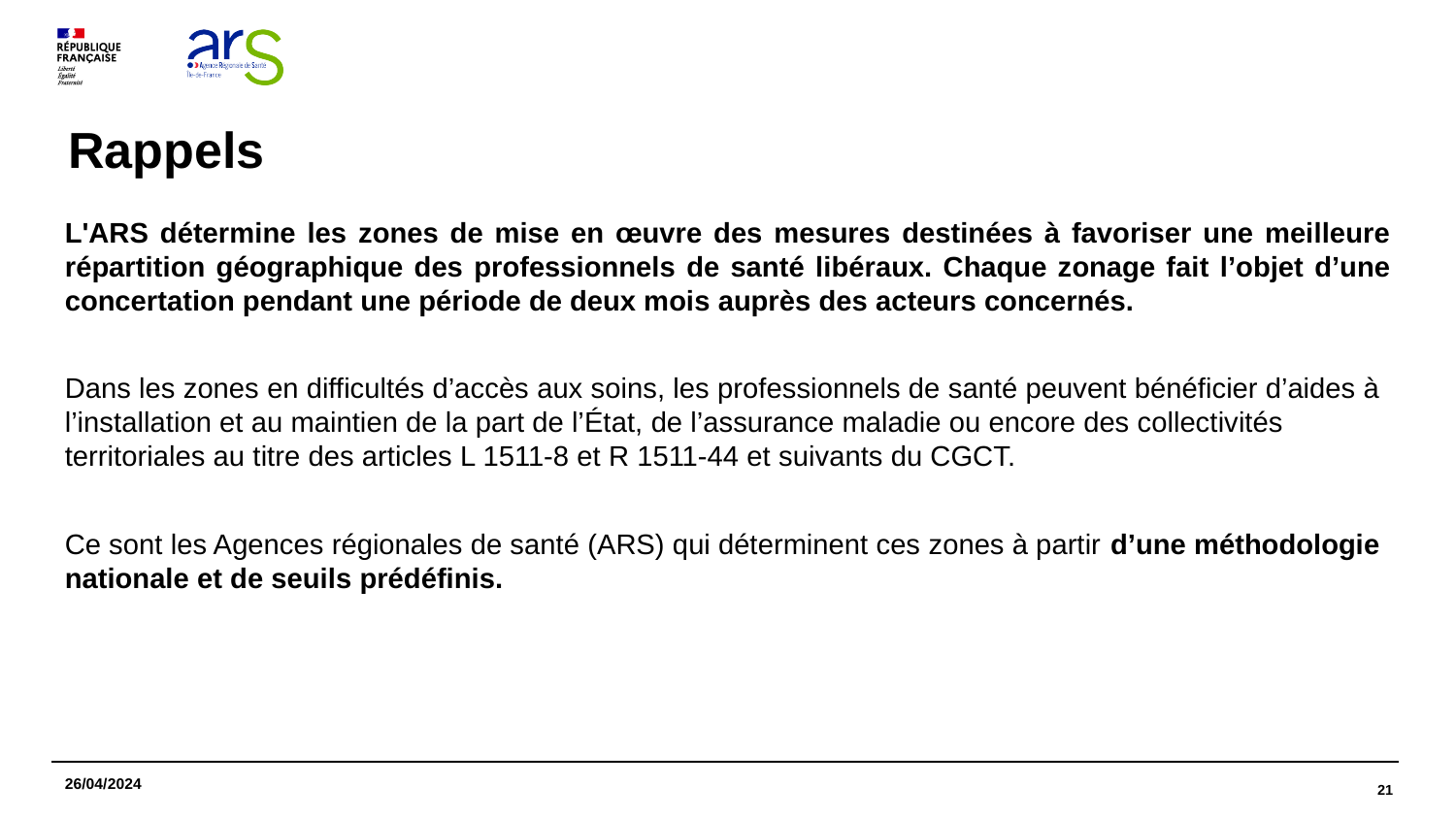

# Rappels
L'ARS détermine les zones de mise en œuvre des mesures destinées à favoriser une meilleure répartition géographique des professionnels de santé libéraux. Chaque zonage fait l’objet d’une concertation pendant une période de deux mois auprès des acteurs concernés.

Dans les zones en difficultés d’accès aux soins, les professionnels de santé peuvent bénéficier d’aides à l’installation et au maintien de la part de l’État, de l’assurance maladie ou encore des collectivités territoriales au titre des articles L 1511-8 et R 1511-44 et suivants du CGCT.

Ce sont les Agences régionales de santé (ARS) qui déterminent ces zones à partir d’une méthodologie nationale et de seuils prédéfinis.

26/04/2024
21